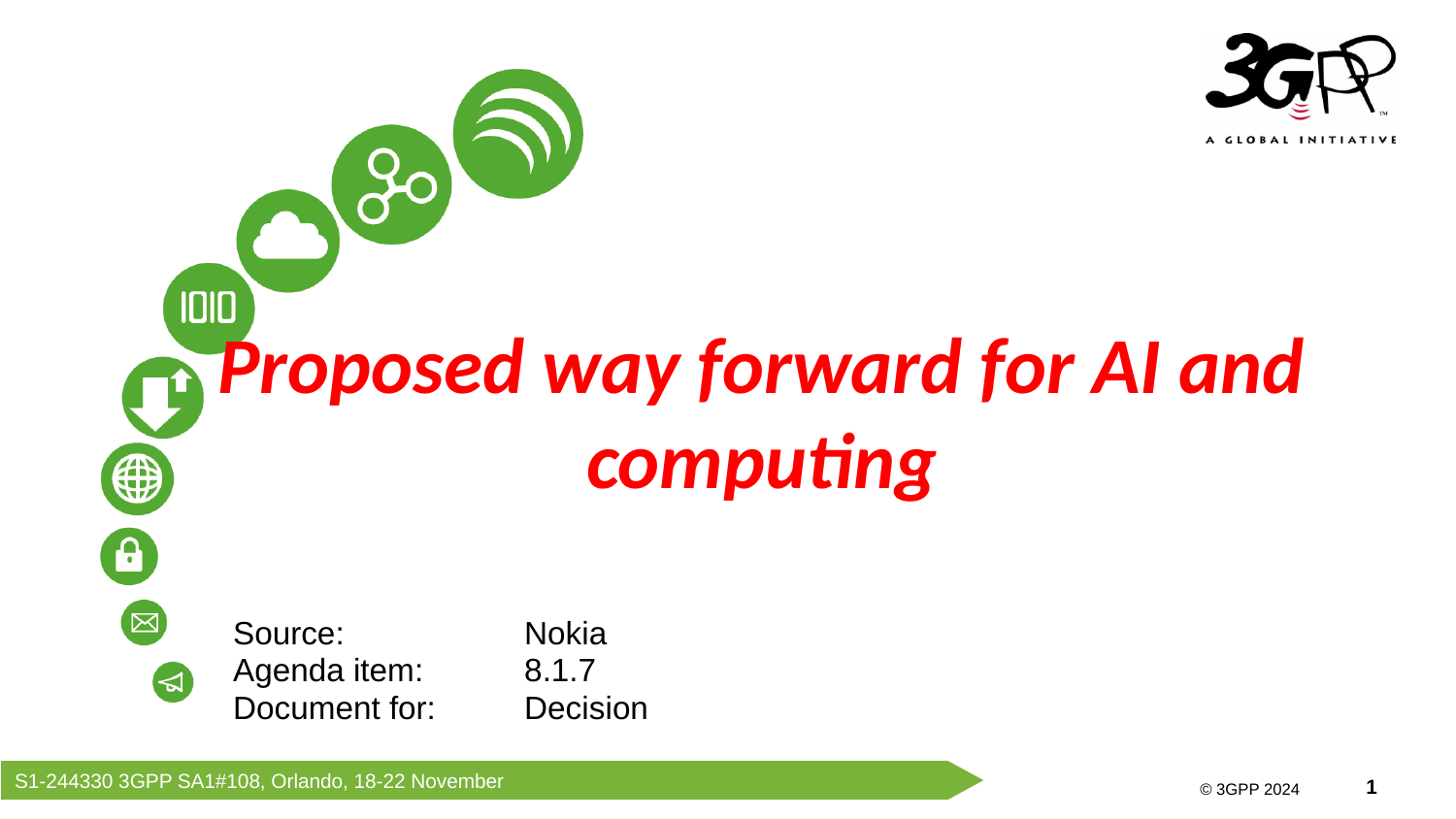

Proposed way forward for AI and computing
Source:		Nokia
Agenda item:	8.1.7
Document for:	Decision

S1-244330 3GPP SA1#108, Orlando, 18-22 November

© 3GPP 2024